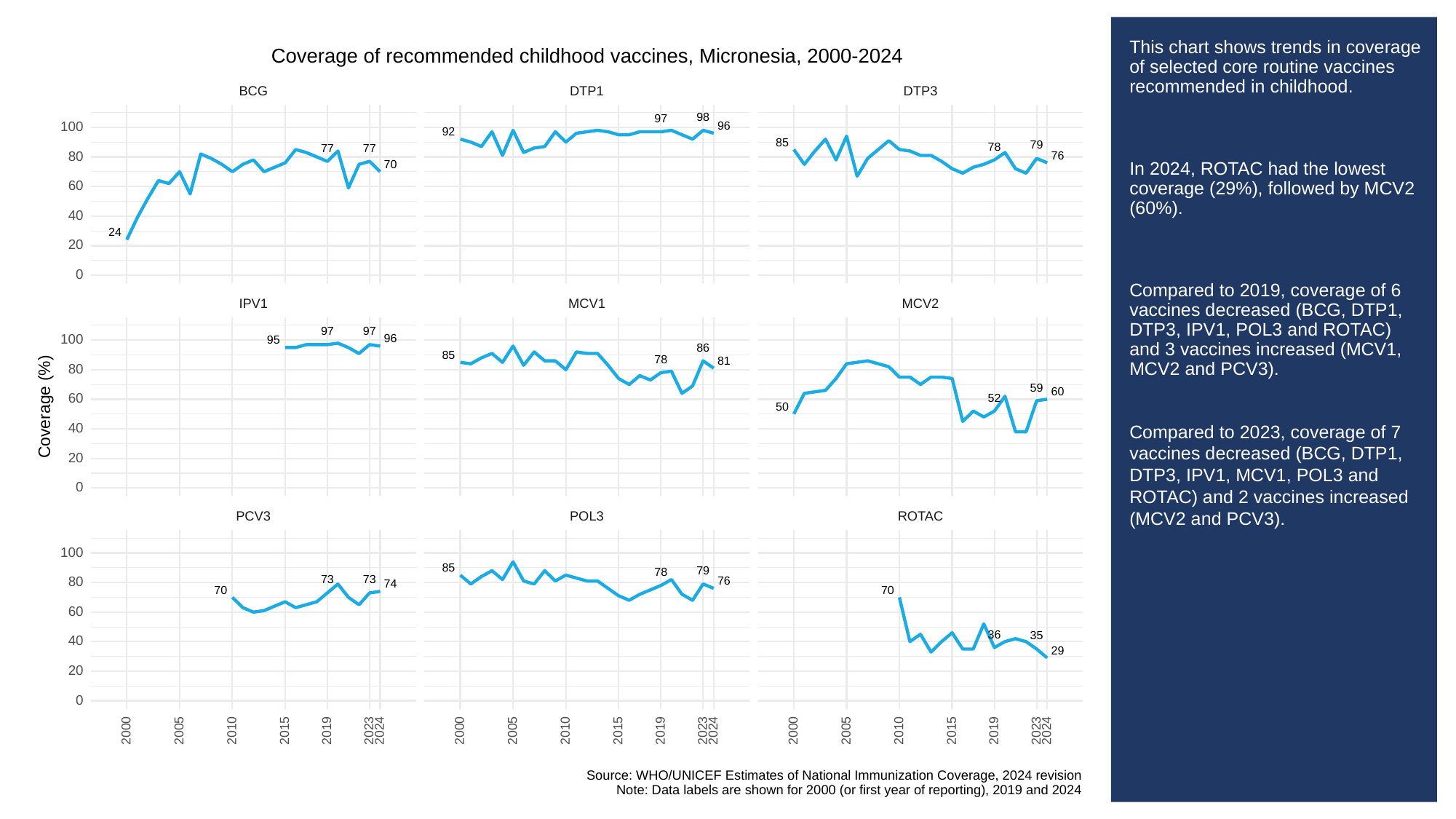

# This chart shows trends in coverage of selected core routine vaccines recommended in childhood.

In 2024, ROTAC had the lowest coverage (29%), followed by MCV2 (60%).

Compared to 2019, coverage of 6 vaccines decreased (BCG, DTP1, DTP3, IPV1, POL3 and ROTAC) and 3 vaccines increased (MCV1, MCV2 and PCV3).

Compared to 2023, coverage of 7 vaccines decreased (BCG, DTP1, DTP3, IPV1, MCV1, POL3 and ROTAC) and 2 vaccines increased (MCV2 and PCV3).

Coverage of recommended childhood vaccines, Micronesia, 2000-2024
BCG
DTP3
DTP1

98
97
96
100

92

85
79

78
77
77

76
80

70

60

40

24

20

0

MCV1
MCV2
IPV1

97
97
96
100
95

86

85

78
81

80

59

60
60
52
Coverage (%)

50

40

20

0

POL3
PCV3
ROTAC

100

85
79

78
73
73
76
80
74

70
70

60

36
35
40

29

20

0

2023
2023
2023
2000
2005
2010
2015
2019
2024
2000
2005
2010
2015
2019
2024
2000
2005
2010
2015
2019
2024
Source: WHO/UNICEF Estimates of National Immunization Coverage, 2024 revision
Note: Data labels are shown for 2000 (or first year of reporting), 2019 and 2024